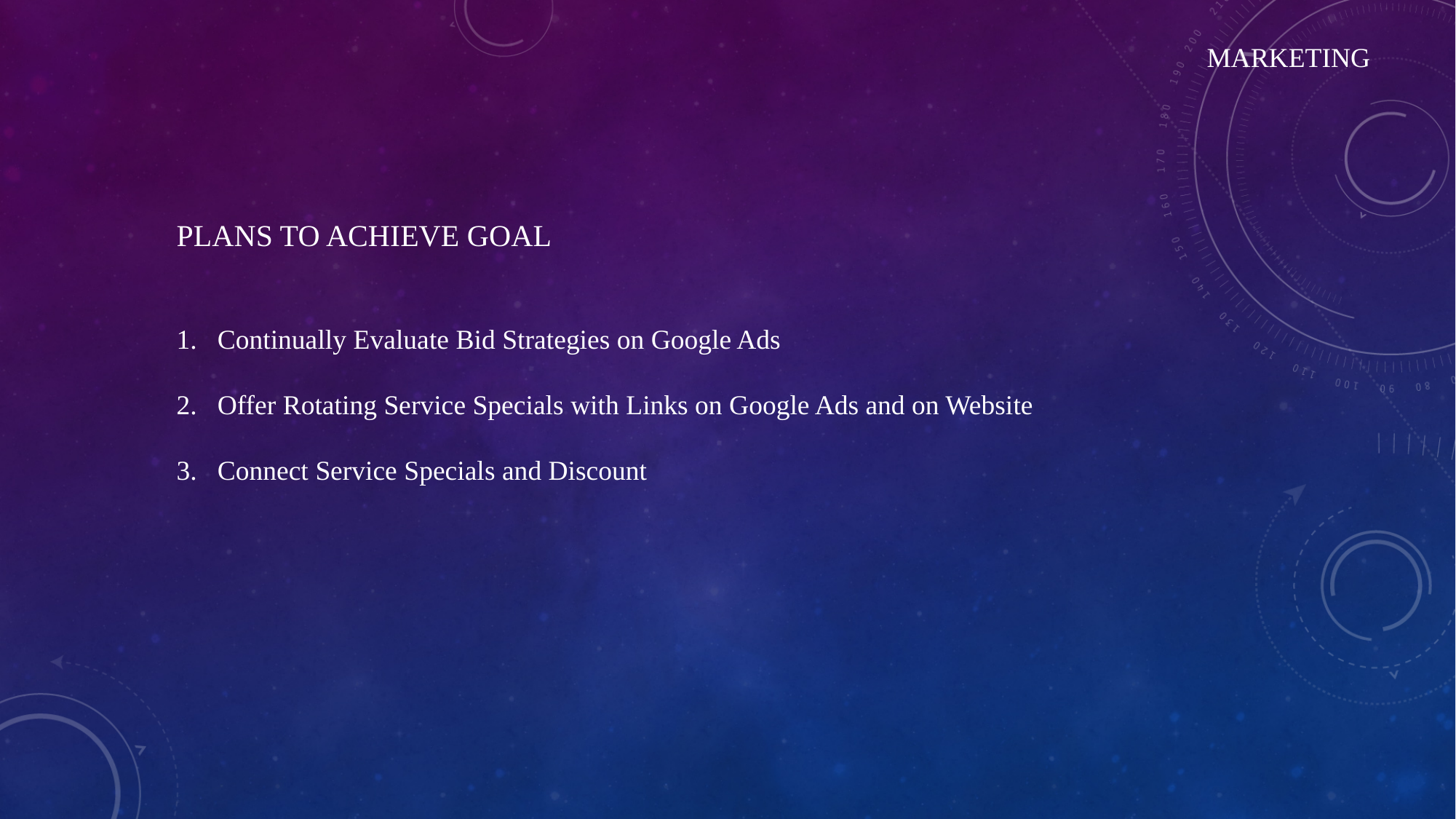

MARKETING
PLANS TO ACHIEVE GOAL

Continually Evaluate Bid Strategies on Google Ads
Offer Rotating Service Specials with Links on Google Ads and on Website
Connect Service Specials and Discount